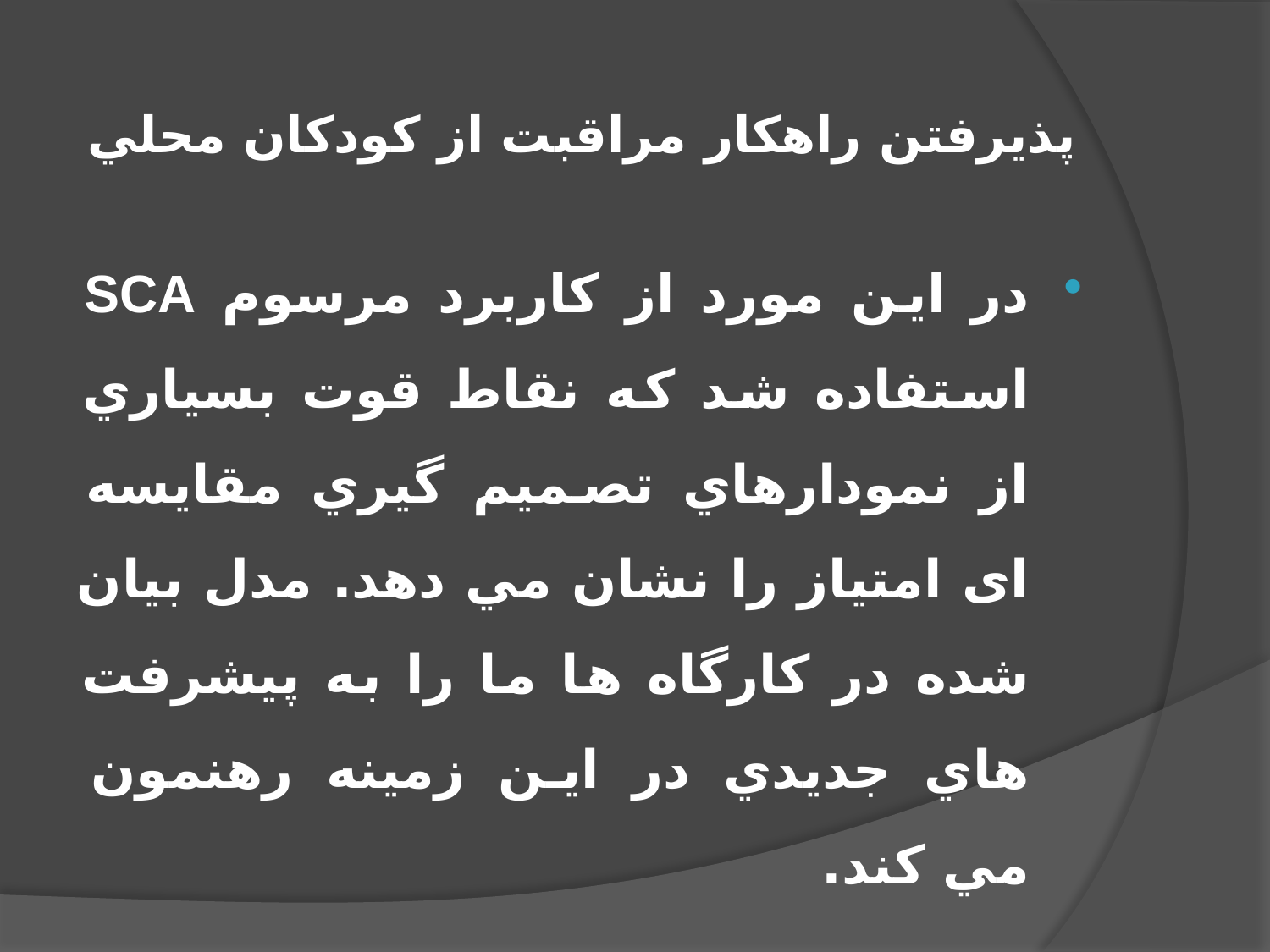

# پذيرفتن راهكار مراقبت از كودكان محلي
در این مورد از كاربرد مرسوم SCA استفاده شد كه نقاط قوت بسياري از نمودارهاي تصميم گيري مقايسه ای امتياز را نشان مي دهد. مدل بيان شده در كارگاه ها ما را به پيشرفت هاي جديدي در اين زمينه رهنمون مي كند.